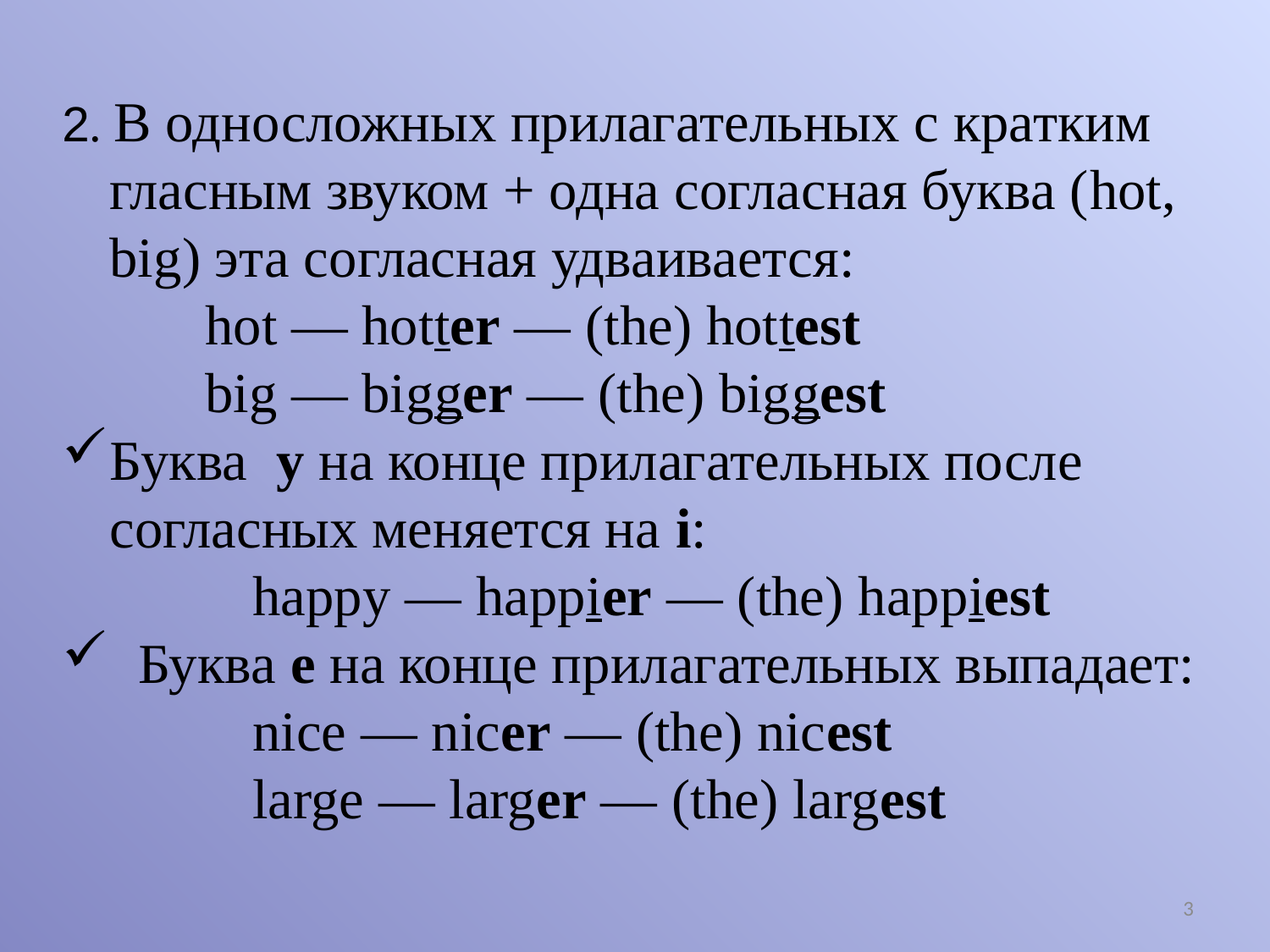

2. В односложных прилагательных с кратким гласным звуком + одна согласная буква (hot, big) эта согласная удваивается:
hot — hotter — (the) hottest
big — bigger — (the) biggest
Буква  у на конце прилагательных после согласных меняется на i:
happy — happier — (the) happiest
  Буква e на конце прилагательных выпадает:
nice — nicer — (the) nicest
large — larger — (the) largest
3